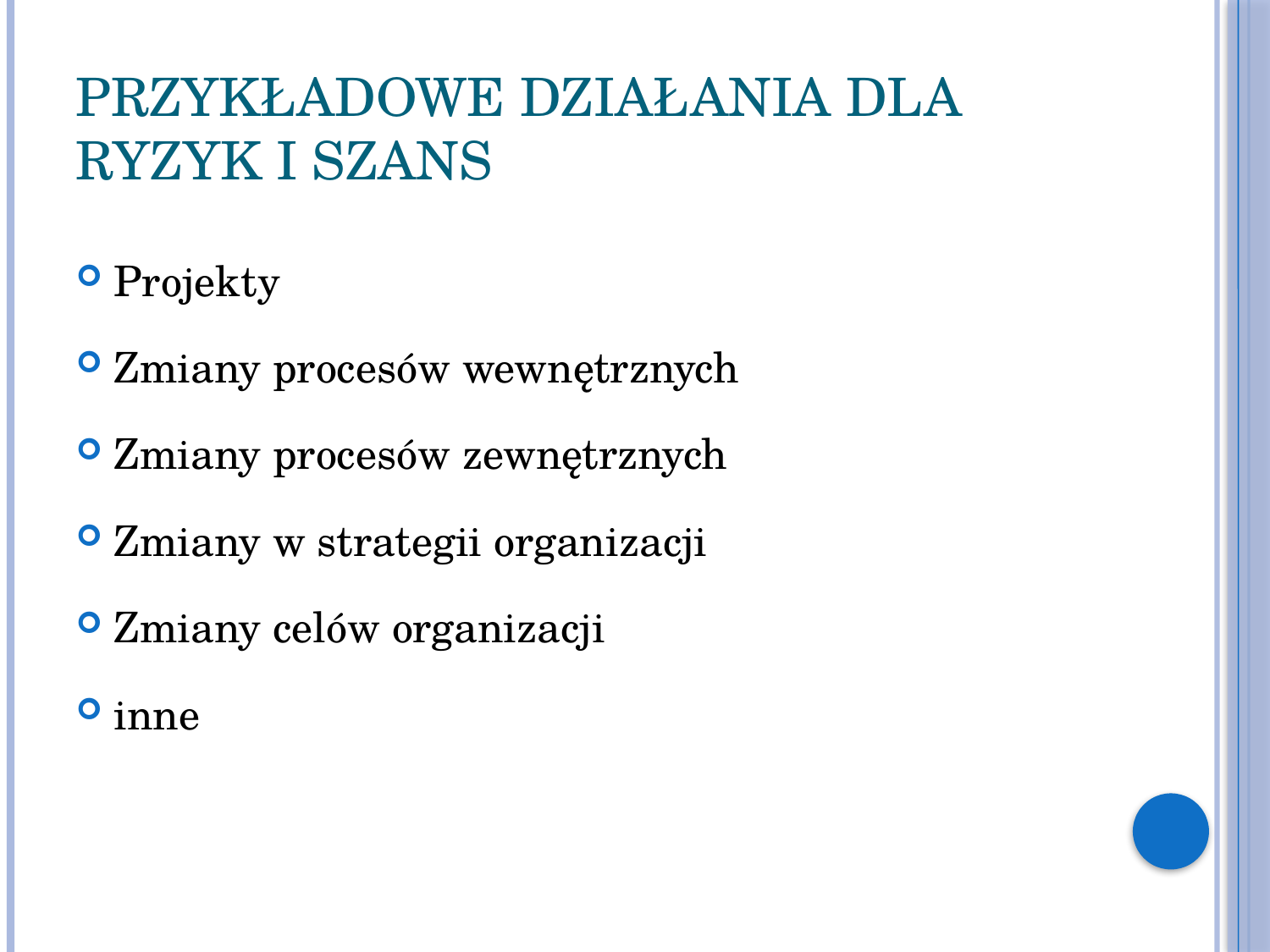

# Przykładowe działania dla ryzyk i szans
Projekty
Zmiany procesów wewnętrznych
Zmiany procesów zewnętrznych
Zmiany w strategii organizacji
Zmiany celów organizacji
inne